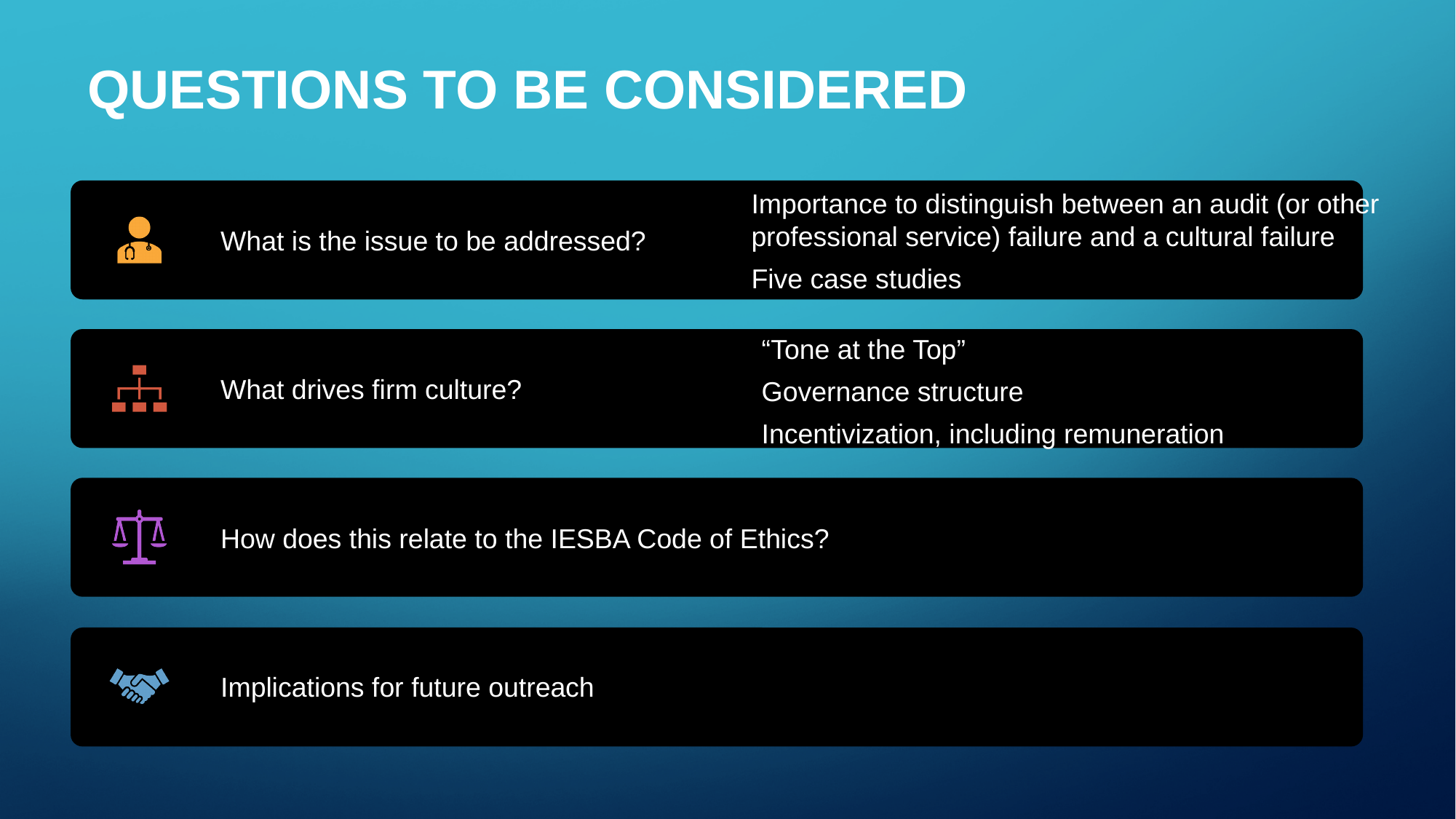

# Questions to be considered
What is the issue to be addressed?
Importance to distinguish between an audit (or other professional service) failure and a cultural failure
Five case studies
What drives firm culture?
“Tone at the Top”
Governance structure
Incentivization, including remuneration
How does this relate to the IESBA Code of Ethics?
Implications for future outreach